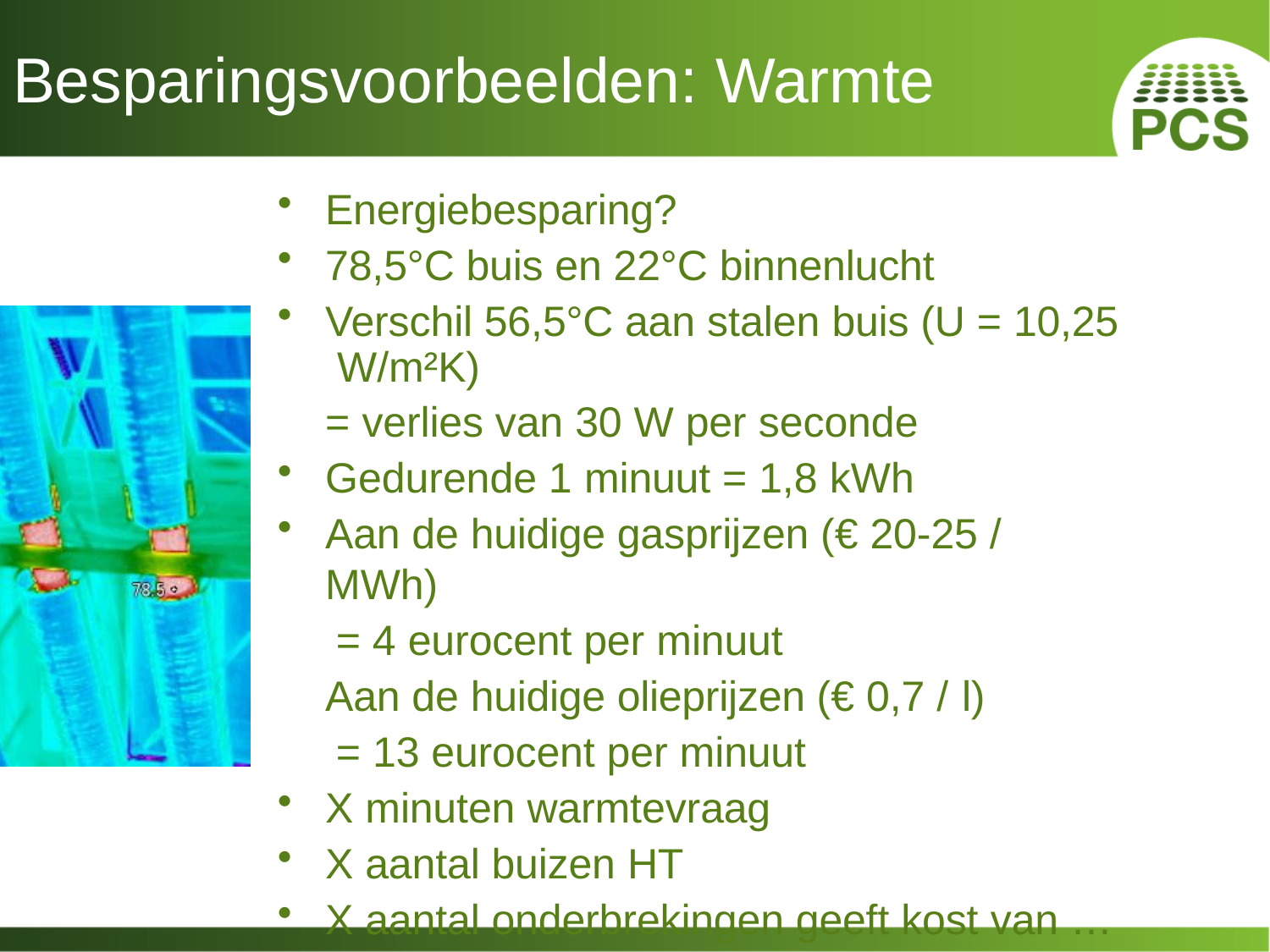

# Besparingsvoorbeelden: Warmte
Energiebesparing?
78,5°C buis en 22°C binnenlucht
Verschil 56,5°C aan stalen buis (U = 10,25  W/m²K)
= verlies van 30 W per seconde
Gedurende 1 minuut = 1,8 kWh
Aan de huidige gasprijzen (€ 20-25 / MWh)
= 4 eurocent per minuut
Aan de huidige olieprijzen (€ 0,7 / l)
= 13 eurocent per minuut
X minuten warmtevraag
X aantal buizen HT
X aantal onderbrekingen geeft kost van …